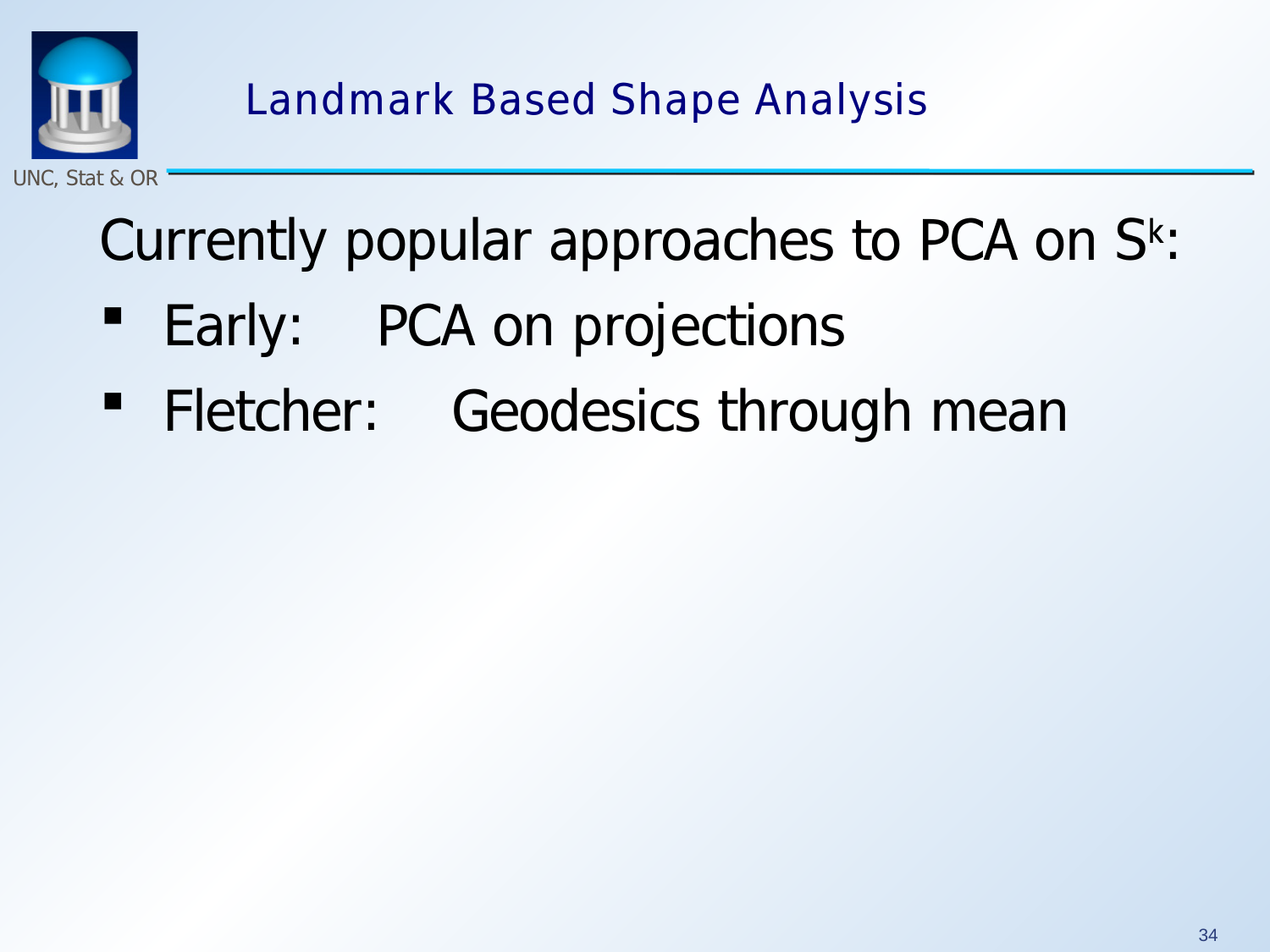

# Landmark Based Shape Analysis
Currently popular approaches to PCA on Sk:
Early:    PCA on projections
Fletcher:    Geodesics through mean